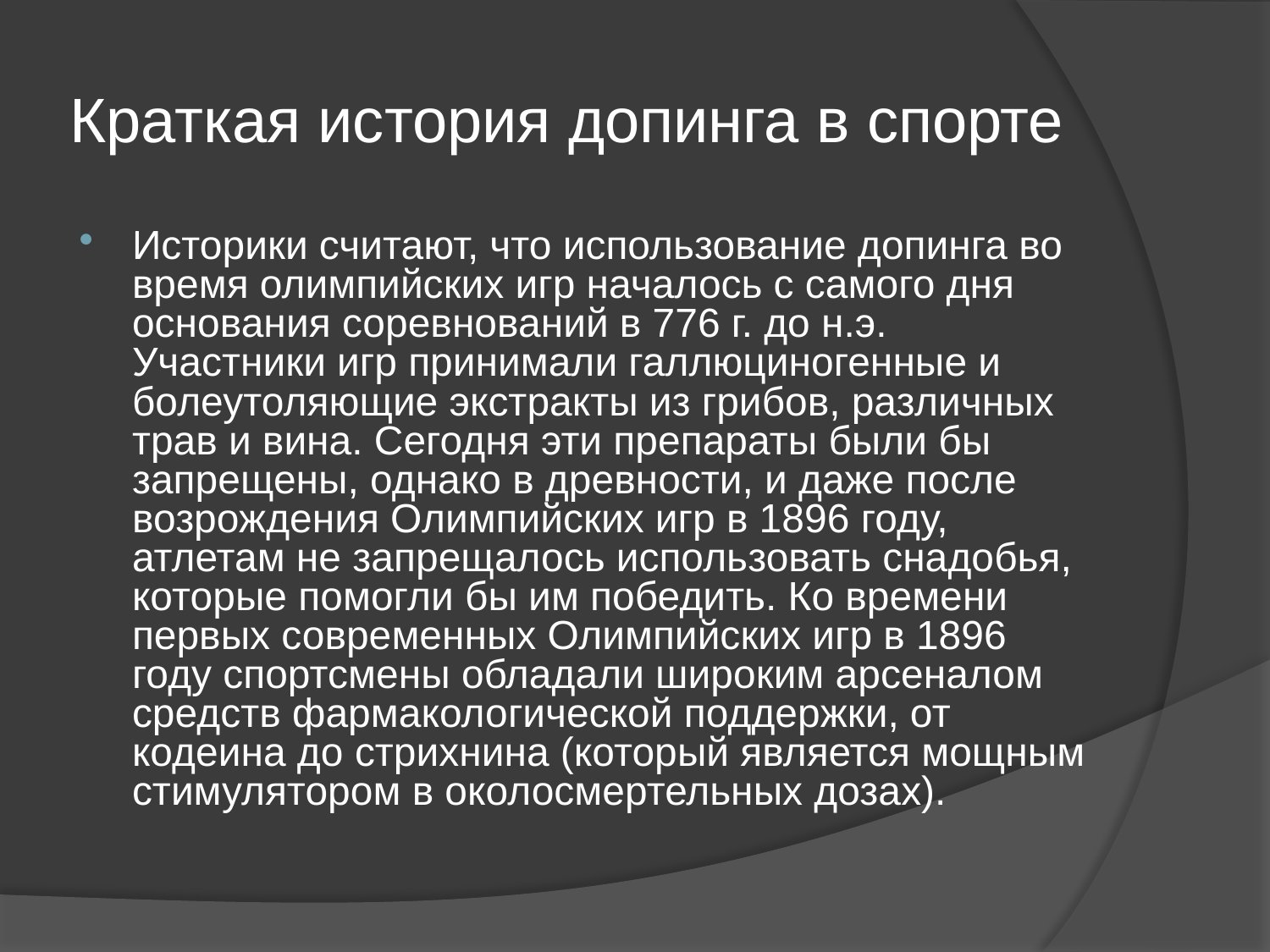

# Краткая история допинга в спорте
Историки считают, что использование допинга во время олимпийских игр началось с самого дня основания соревнований в 776 г. до н.э. Участники игр принимали галлюциногенные и болеутоляющие экстракты из грибов, различных трав и вина. Сегодня эти препараты были бы запрещены, однако в древности, и даже после возрождения Олимпийских игр в 1896 году, атлетам не запрещалось использовать снадобья, которые помогли бы им победить. Ко времени первых современных Олимпийских игр в 1896 году спортсмены обладали широким арсеналом средств фармакологической поддержки, от кодеина до стрихнина (который является мощным стимулятором в околосмертельных дозах).